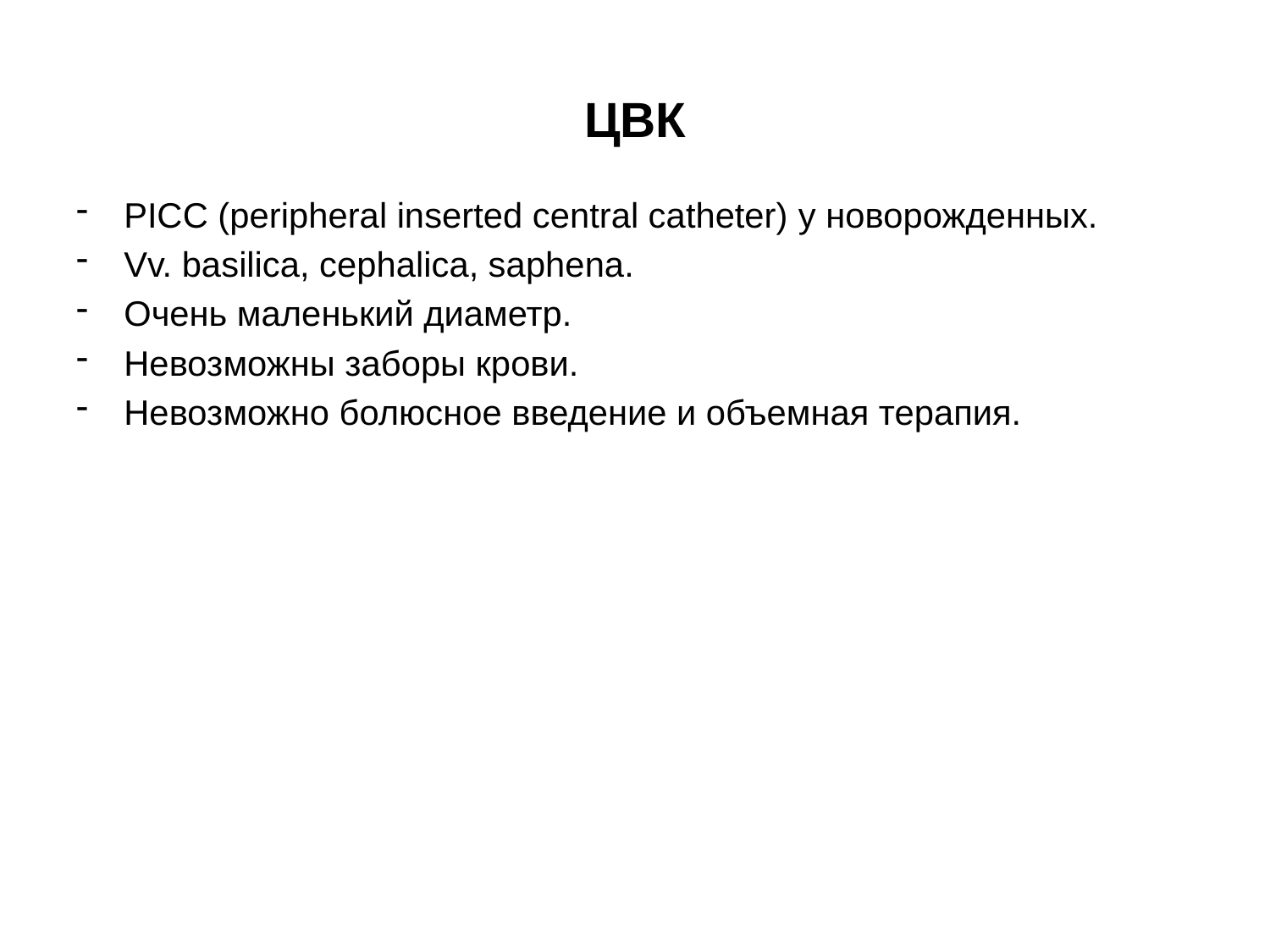

ЦВК
PICC (peripheral inserted central catheter) у новорожденных.
Vv. basilica, cephalica, saphena.
Очень маленький диаметр.
Невозможны заборы крови.
Невозможно болюсное введение и объемная терапия.